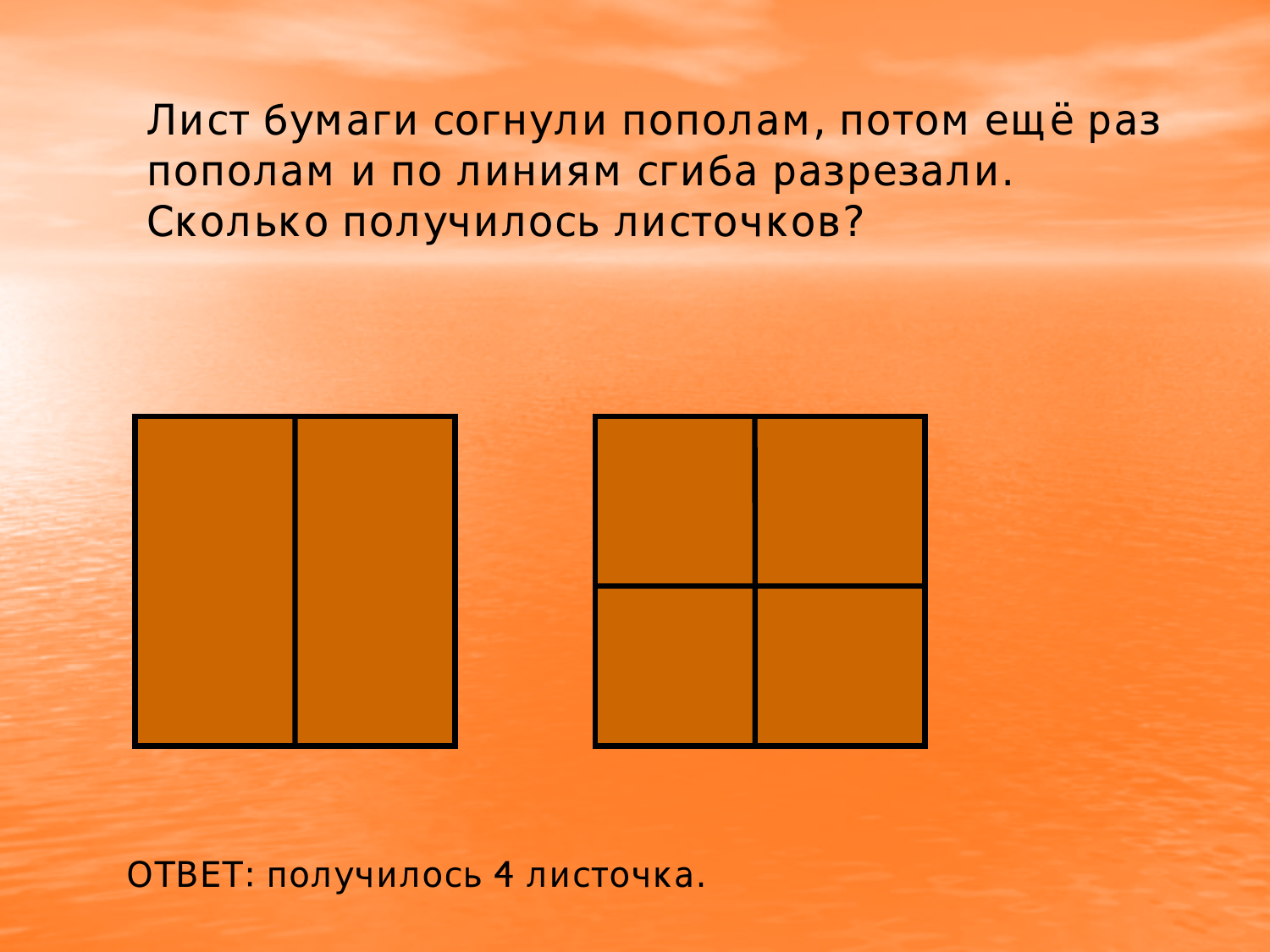

Лист бумаги согнули пополам, потом ещё раз пополам и по линиям сгиба разрезали. Сколько получилось листочков?

ОТВЕТ: получилось 4 листочка.